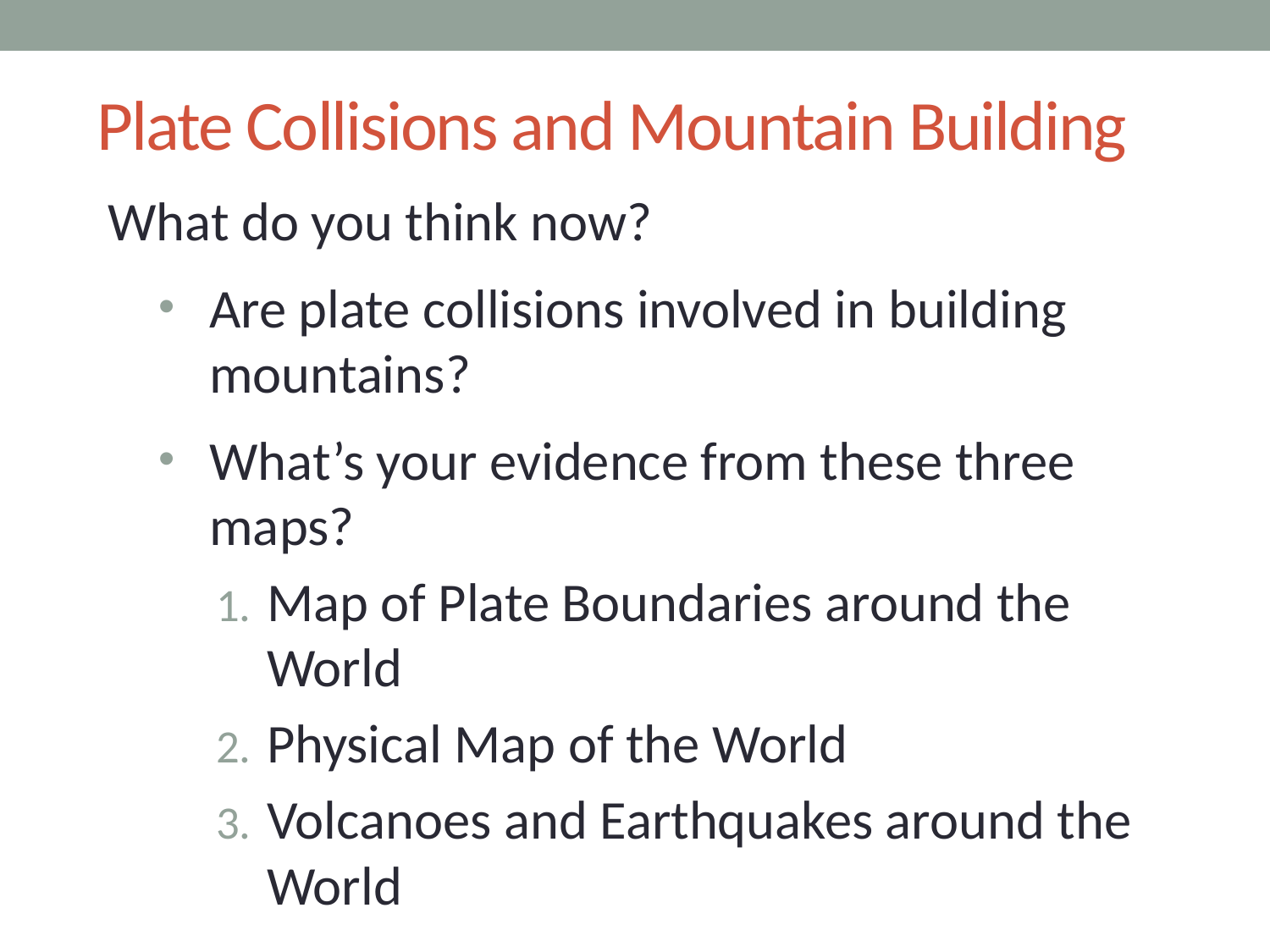

# Plate Collisions and Mountain Building
What do you think now?
Are plate collisions involved in building mountains?
What’s your evidence from these three maps?
Map of Plate Boundaries around the World
Physical Map of the World
Volcanoes and Earthquakes around the World